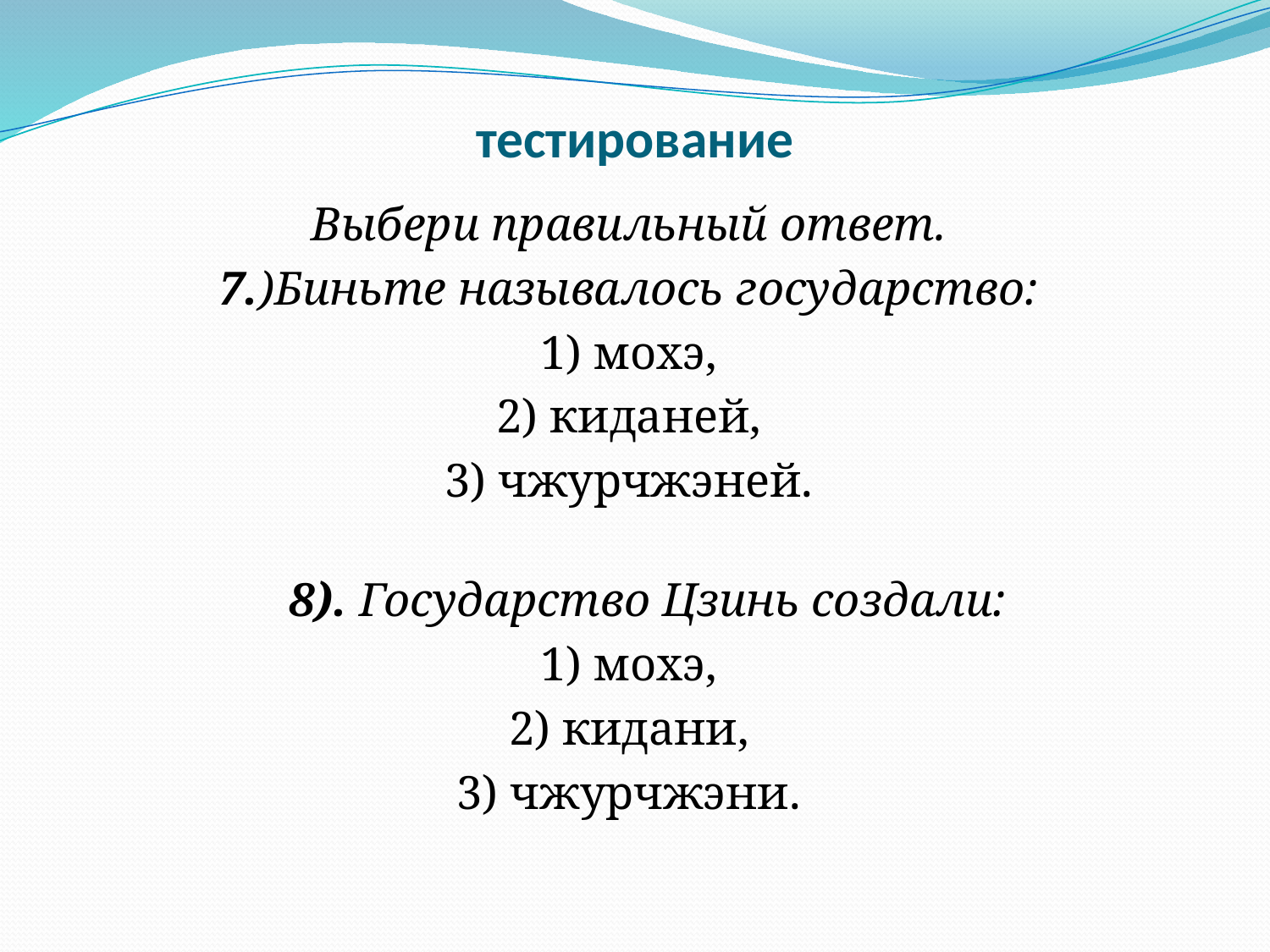

# тестирование
Выбери правильный ответ.
7.)Биньте называлось государство:
1) мохэ,
2) киданей,
3) чжурчжэней.
8). Государство Цзинь создали:
1) мохэ,
2) кидани,
3) чжурчжэни.